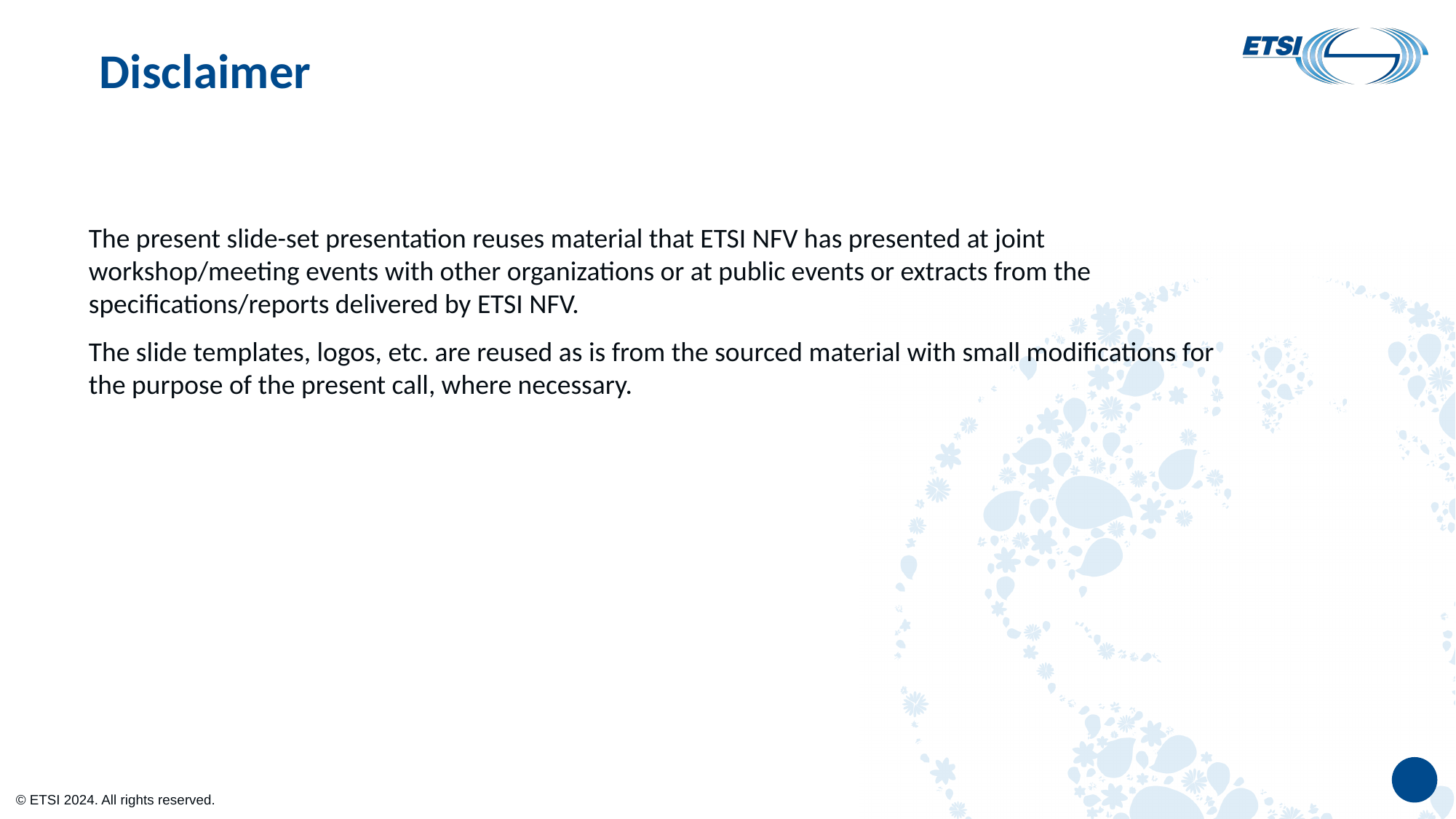

# Disclaimer
The present slide-set presentation reuses material that ETSI NFV has presented at joint workshop/meeting events with other organizations or at public events or extracts from the specifications/reports delivered by ETSI NFV.
The slide templates, logos, etc. are reused as is from the sourced material with small modifications for the purpose of the present call, where necessary.